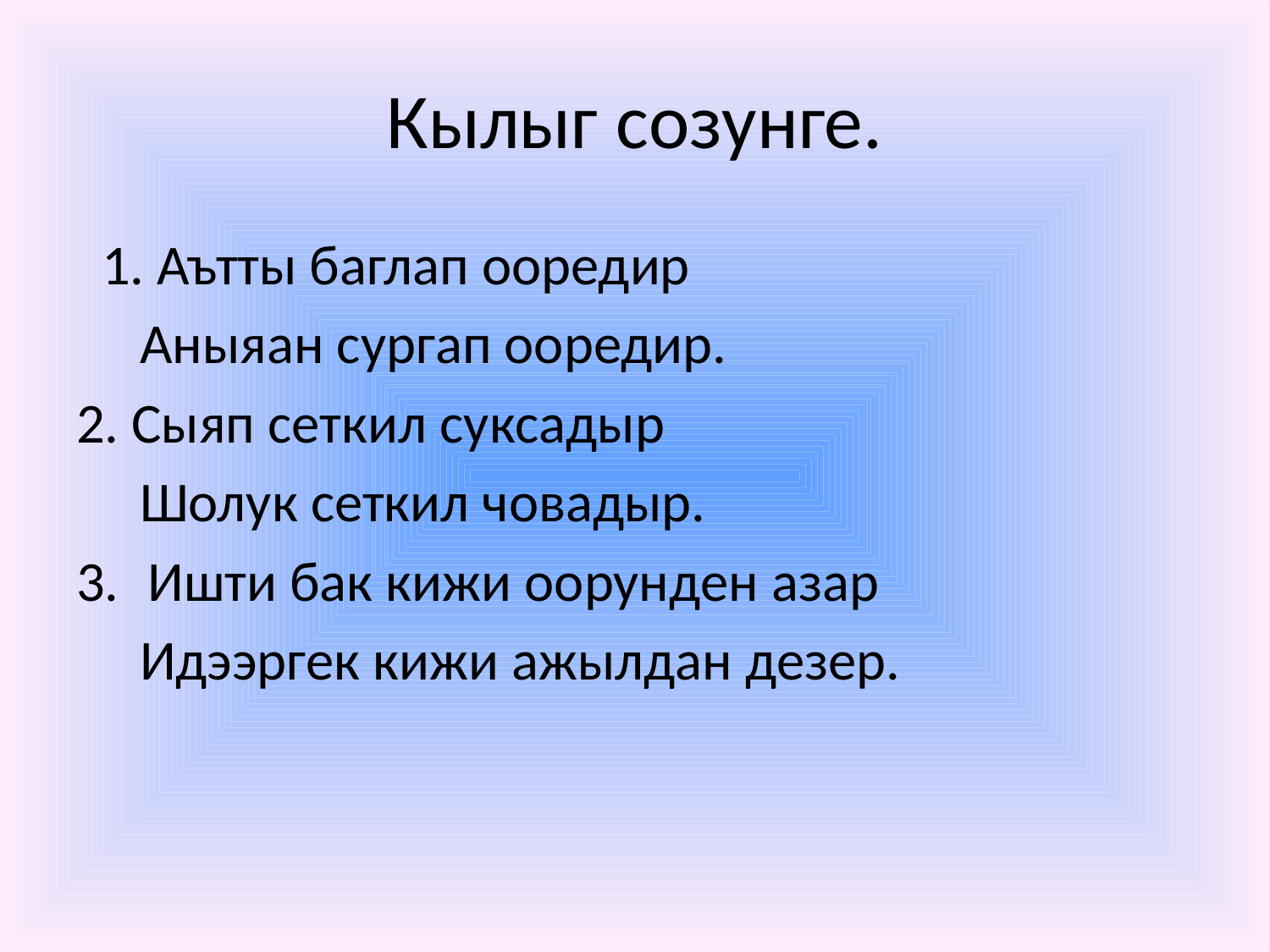

# Кылыг созунге.
  1. Аътты баглап ооредир
     Аныяан сургап ооредир.
2. Сыяп сеткил суксадыр
     Шолук сеткил човадыр.
Ишти бак кижи оорунден азар
     Идээргек кижи ажылдан дезер.